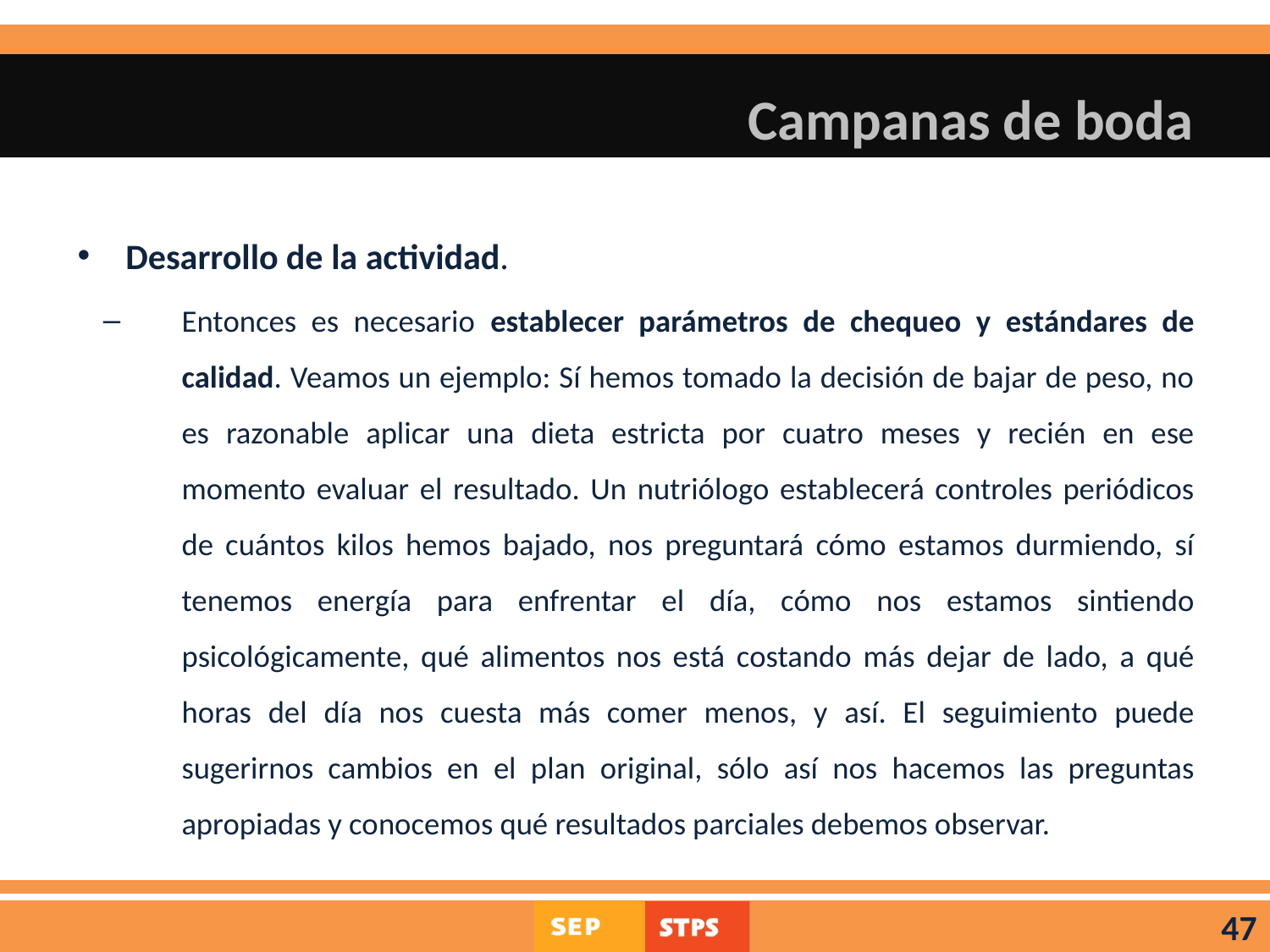

# Campanas de boda
Desarrollo de la actividad.
Entonces es necesario establecer parámetros de chequeo y estándares de calidad. Veamos un ejemplo: Sí hemos tomado la decisión de bajar de peso, no es razonable aplicar una dieta estricta por cuatro meses y recién en ese momento evaluar el resultado. Un nutriólogo establecerá controles periódicos de cuántos kilos hemos bajado, nos preguntará cómo estamos durmiendo, sí tenemos energía para enfrentar el día, cómo nos estamos sintiendo psicológicamente, qué alimentos nos está costando más dejar de lado, a qué horas del día nos cuesta más comer menos, y así. El seguimiento puede sugerirnos cambios en el plan original, sólo así nos hacemos las preguntas apropiadas y conocemos qué resultados parciales debemos observar.
47